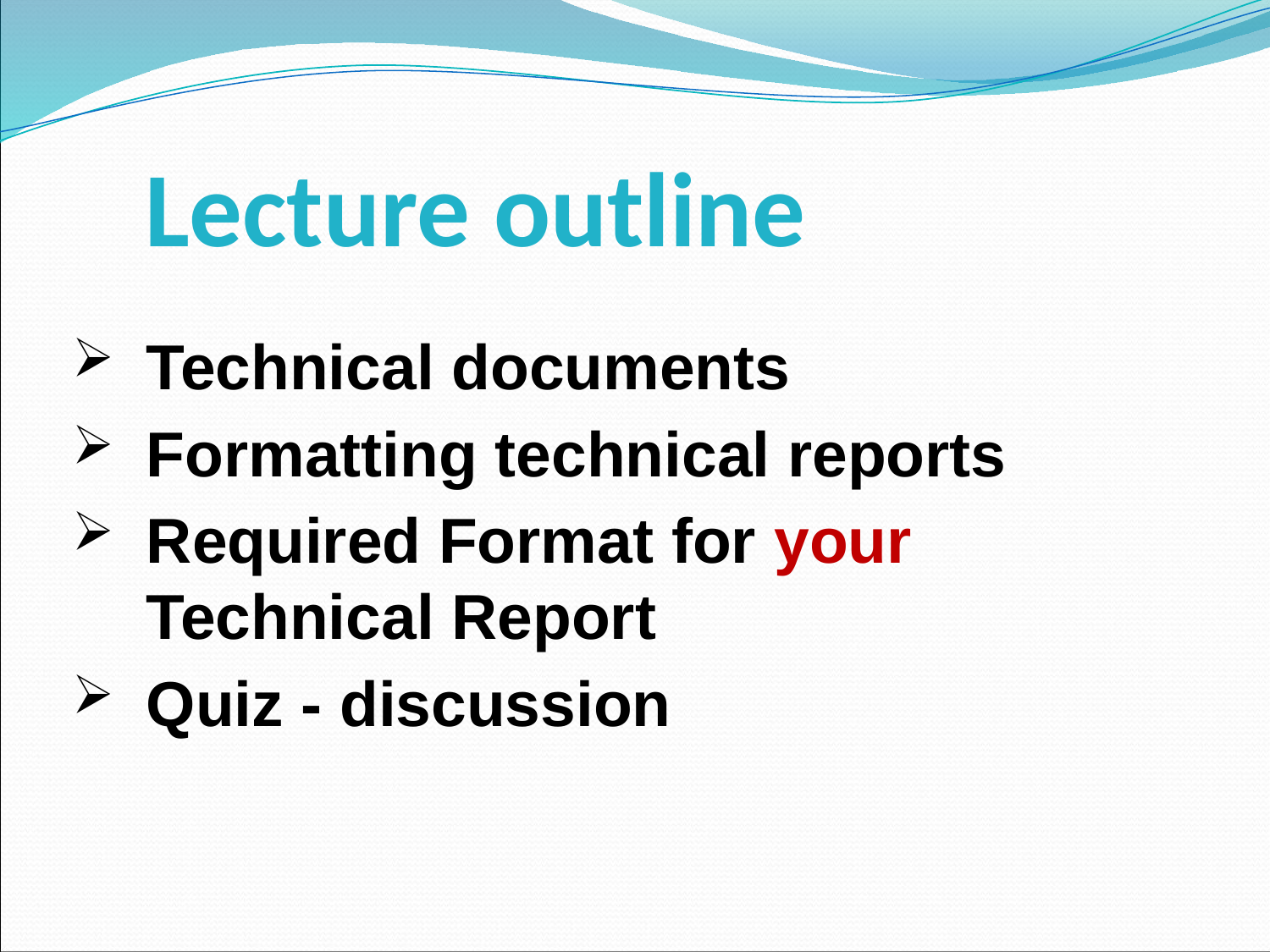

# Lecture outline

Technical documents
Formatting technical reports
Required Format for your Technical Report
Quiz - discussion